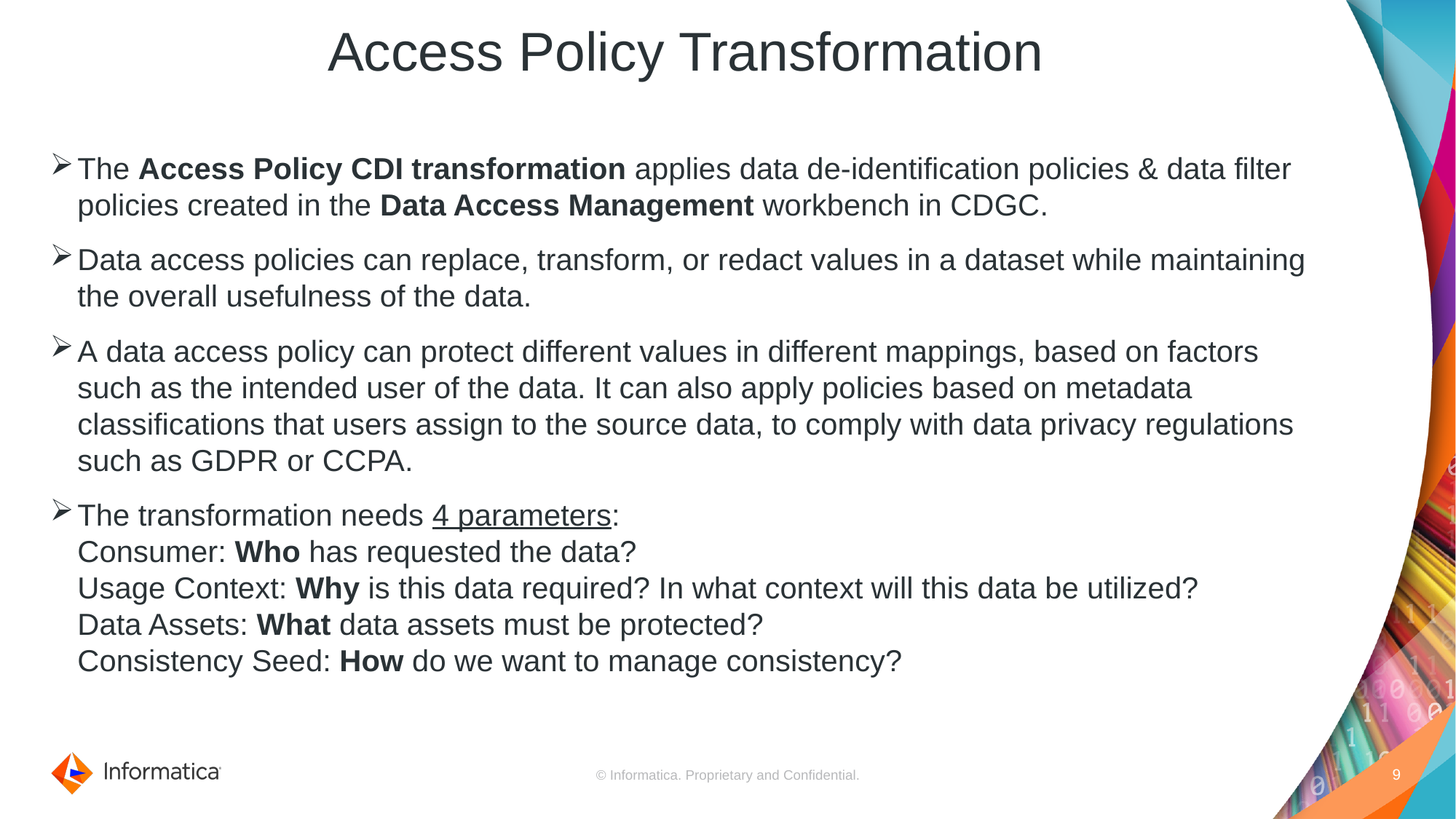

# Access Policy Transformation
The Access Policy CDI transformation applies data de-identification policies & data filter policies created in the Data Access Management workbench in CDGC.
Data access policies can replace, transform, or redact values in a dataset while maintaining the overall usefulness of the data.
A data access policy can protect different values in different mappings, based on factors such as the intended user of the data. It can also apply policies based on metadata classifications that users assign to the source data, to comply with data privacy regulations such as GDPR or CCPA.
The transformation needs 4 parameters:
Consumer: Who has requested the data?
Usage Context: Why is this data required? In what context will this data be utilized?
Data Assets: What data assets must be protected?
Consistency Seed: How do we want to manage consistency?